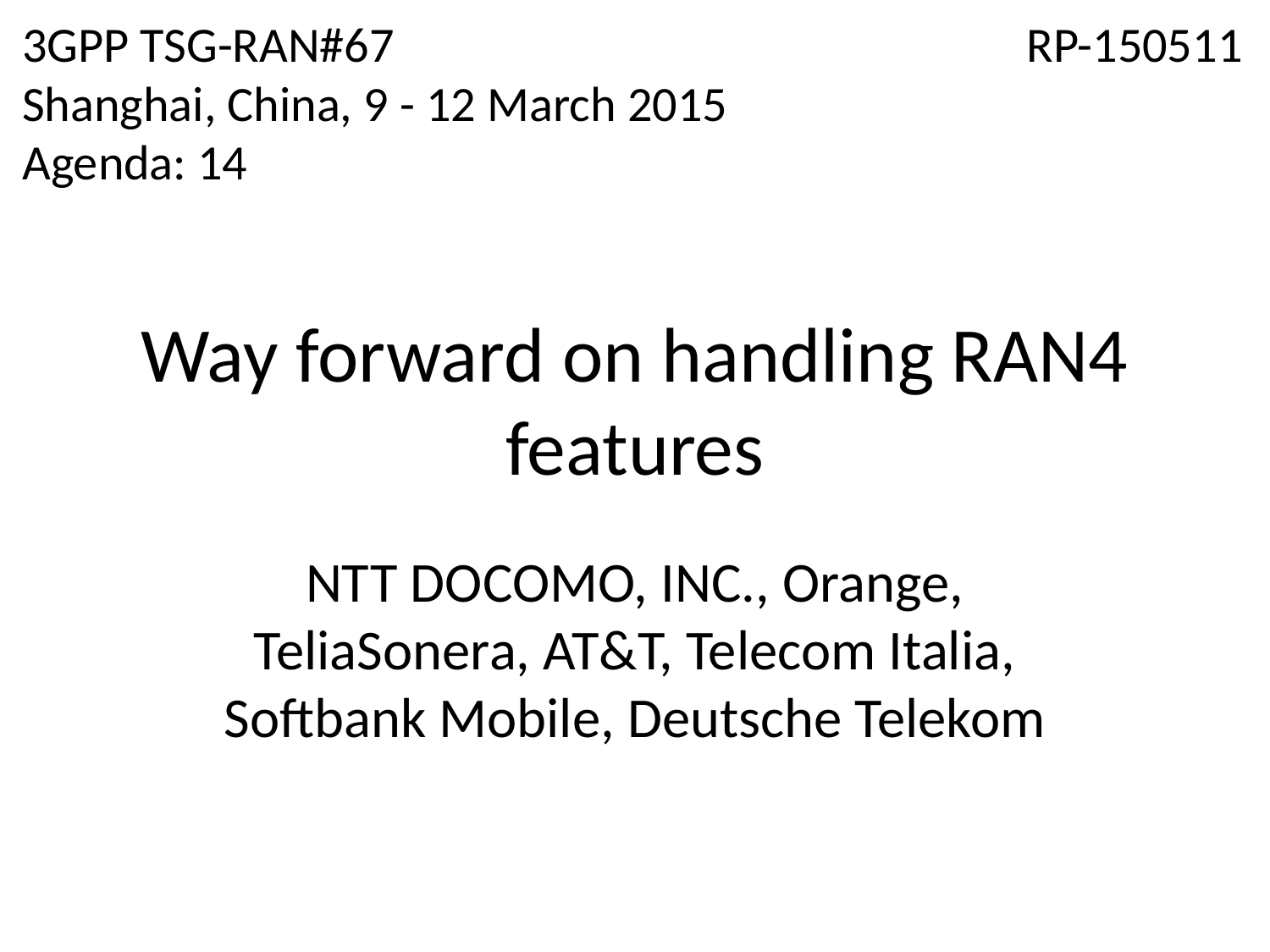

3GPP TSG-RAN#67
Shanghai, China, 9 - 12 March 2015
Agenda: 14
RP-150511
# Way forward on handling RAN4 features
NTT DOCOMO, INC., Orange, TeliaSonera, AT&T, Telecom Italia, Softbank Mobile, Deutsche Telekom